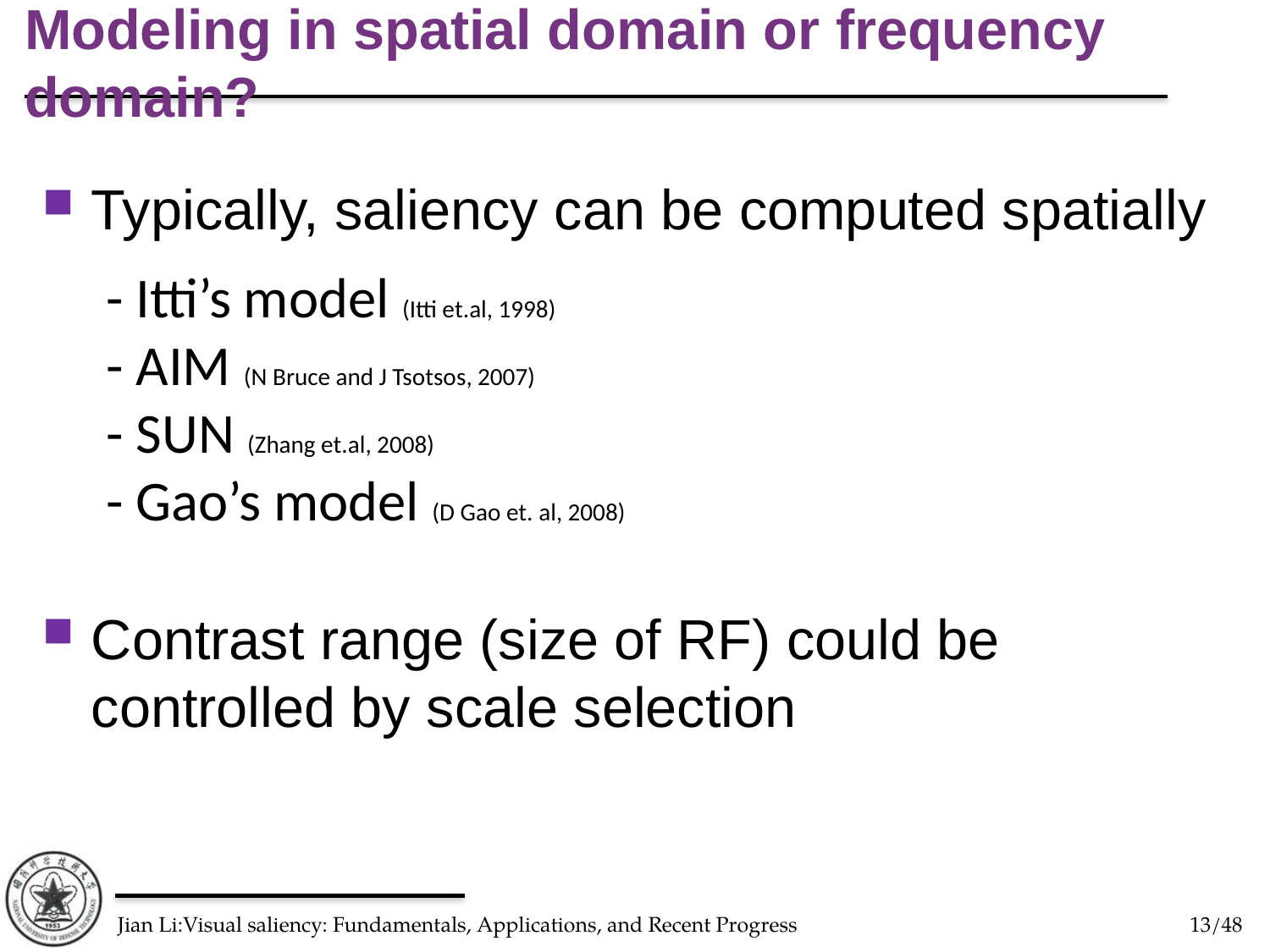

# Modeling in spatial domain or frequency domain?
Typically, saliency can be computed spatially

     - Itti’s model (Itti et.al, 1998)
     - AIM (N Bruce and J Tsotsos, 2007)
     - SUN (Zhang et.al, 2008)
     - Gao’s model (D Gao et. al, 2008)

Contrast range (size of RF) could be controlled by scale selection
Jian Li:Visual saliency: Fundamentals, Applications, and Recent Progress

13/48